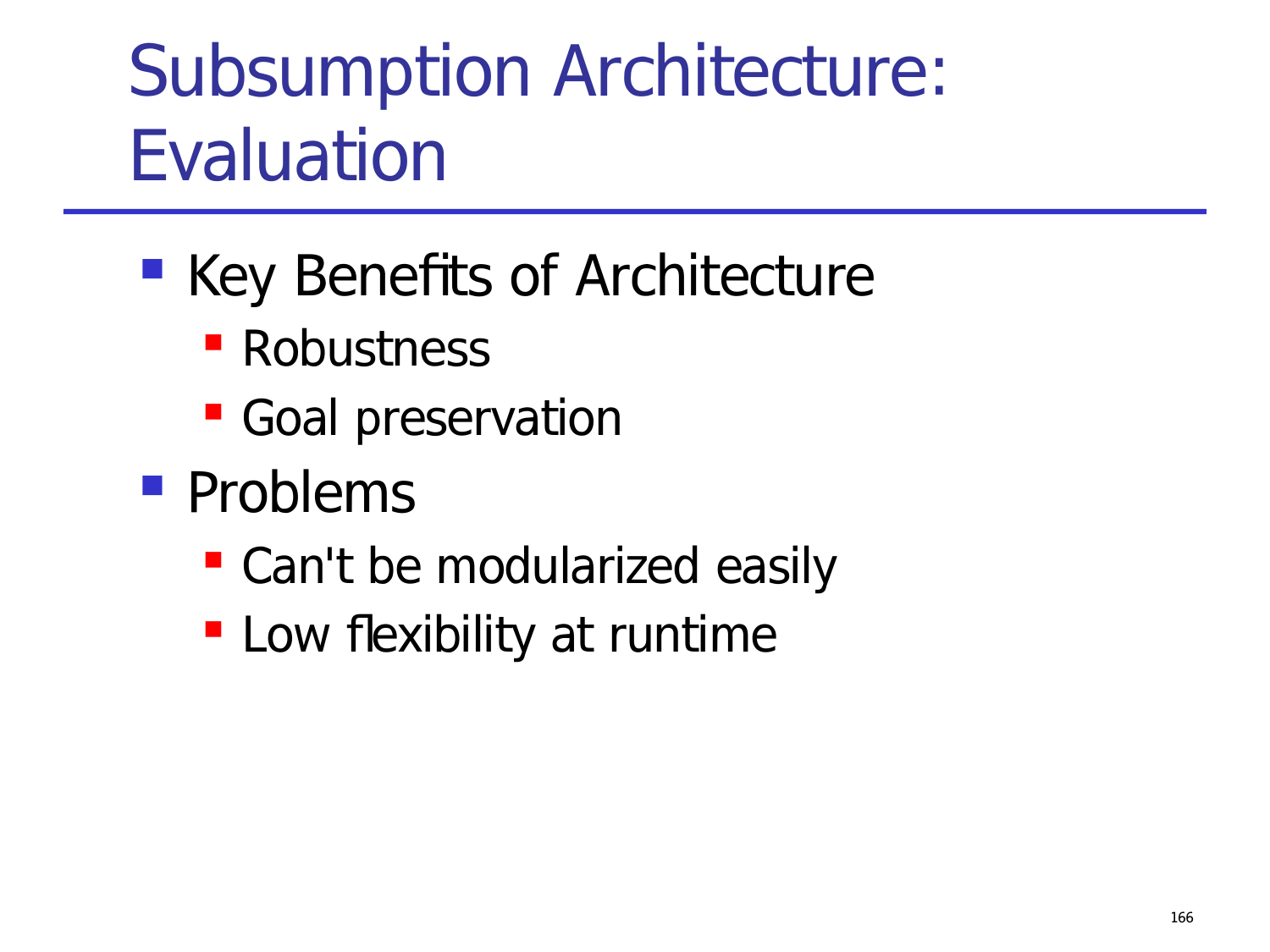

# Subsumption Architecture: Evaluation
Key Benefits of Architecture
Robustness
Goal preservation
Problems
Can't be modularized easily
Low flexibility at runtime

166